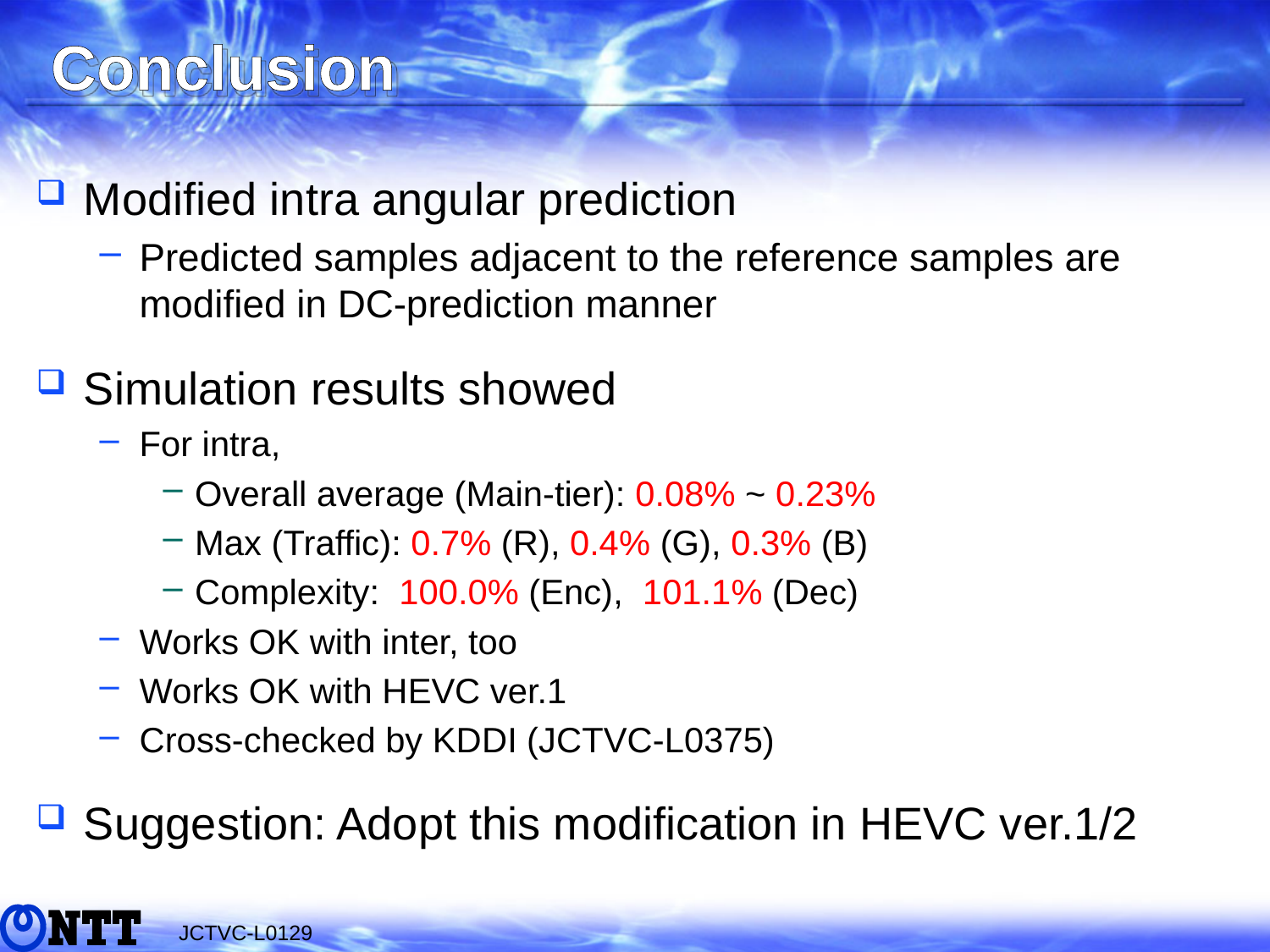

# Conclusion
Modified intra angular prediction
Predicted samples adjacent to the reference samples are modified in DC-prediction manner

Simulation results showed
For intra,
Overall average (Main-tier): 0.08% ~ 0.23%
Max (Traffic): 0.7% (R), 0.4% (G), 0.3% (B)
Complexity:  100.0% (Enc),  101.1% (Dec)
Works OK with inter, too
Works OK with HEVC ver.1
Cross-checked by KDDI (JCTVC-L0375)

Suggestion: Adopt this modification in HEVC ver.1/2